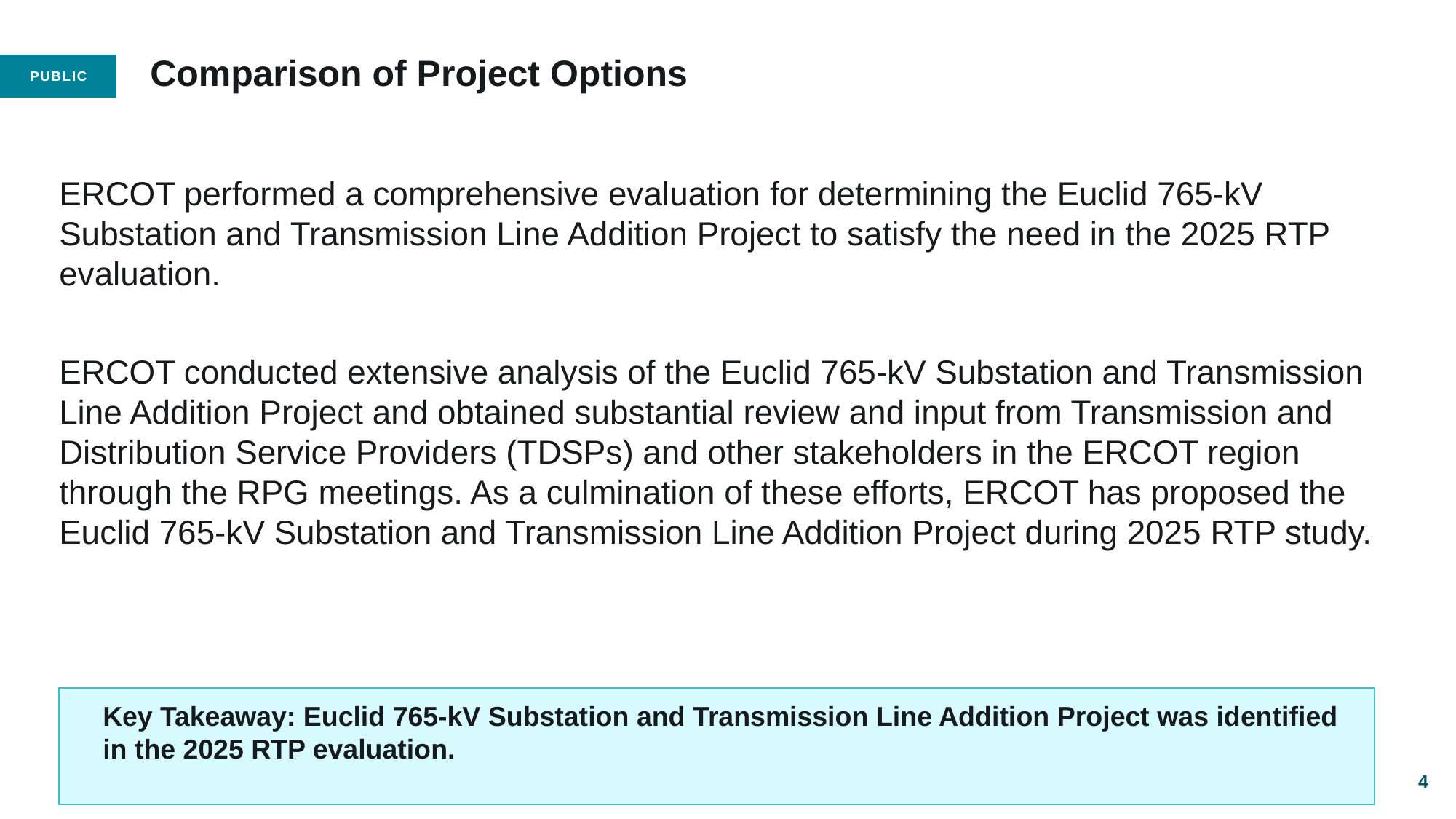

# Comparison of Project Options
ERCOT performed a comprehensive evaluation for determining the Euclid 765-kV Substation and Transmission Line Addition Project to satisfy the need in the 2025 RTP evaluation.

ERCOT conducted extensive analysis of the Euclid 765-kV Substation and Transmission Line Addition Project and obtained substantial review and input from Transmission and Distribution Service Providers (TDSPs) and other stakeholders in the ERCOT region through the RPG meetings. As a culmination of these efforts, ERCOT has proposed the Euclid 765-kV Substation and Transmission Line Addition Project during 2025 RTP study.
Key Takeaway: Euclid 765-kV Substation and Transmission Line Addition Project was identified in the 2025 RTP evaluation.
4